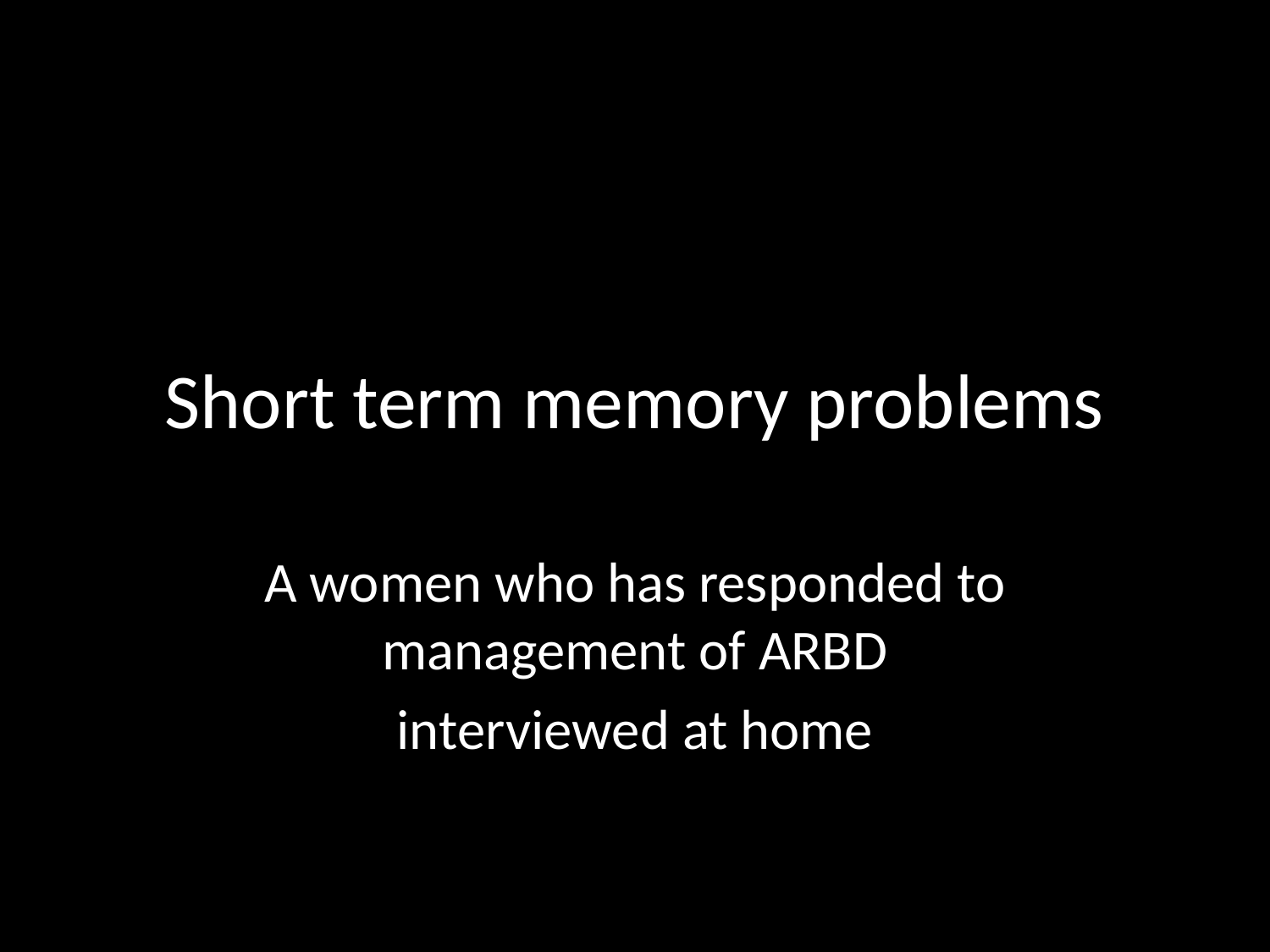

# Short term memory problems
A women who has responded to management of ARBD
interviewed at home